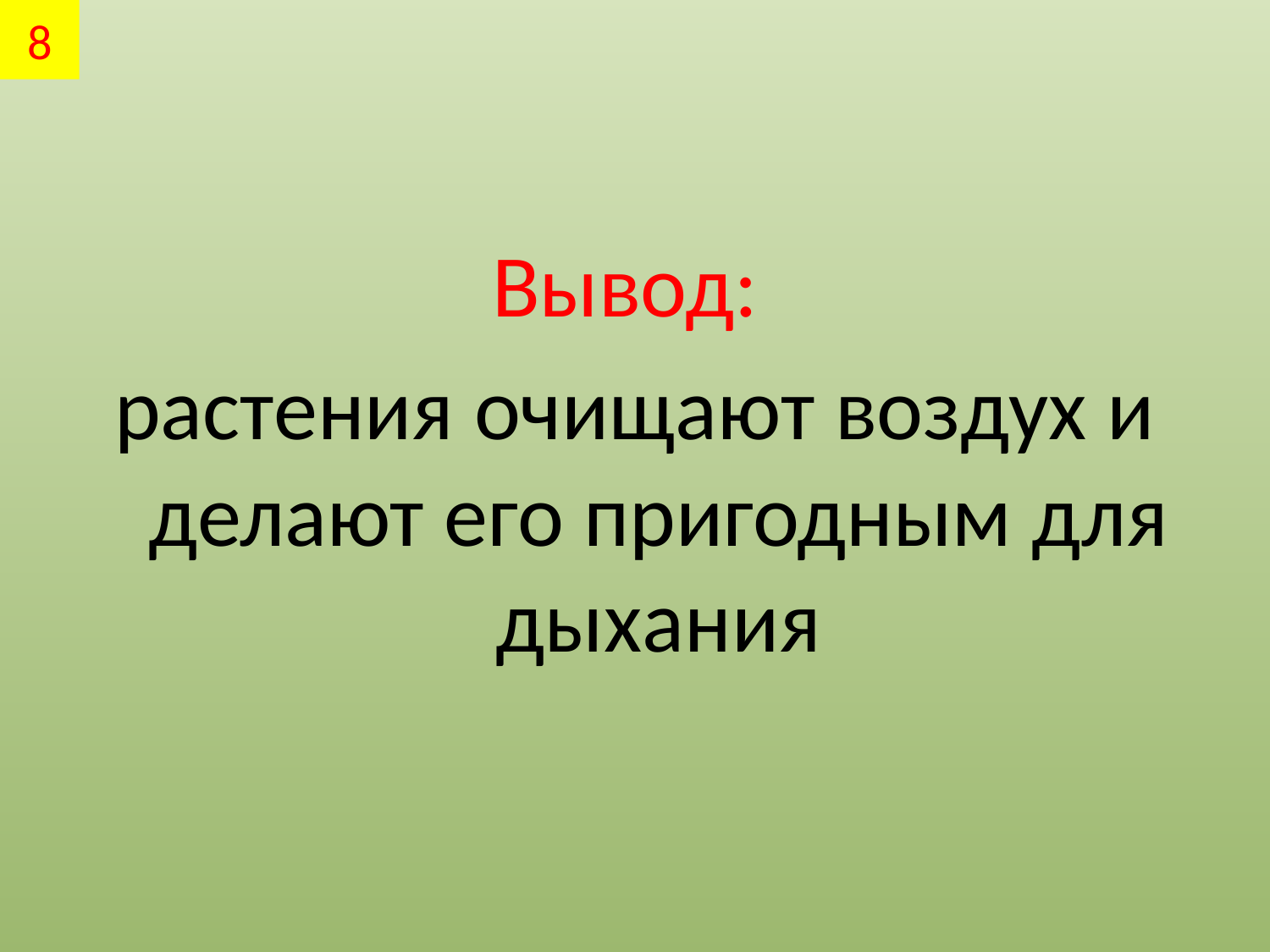

8
Вывод:
растения очищают воздух и делают его пригодным для дыхания